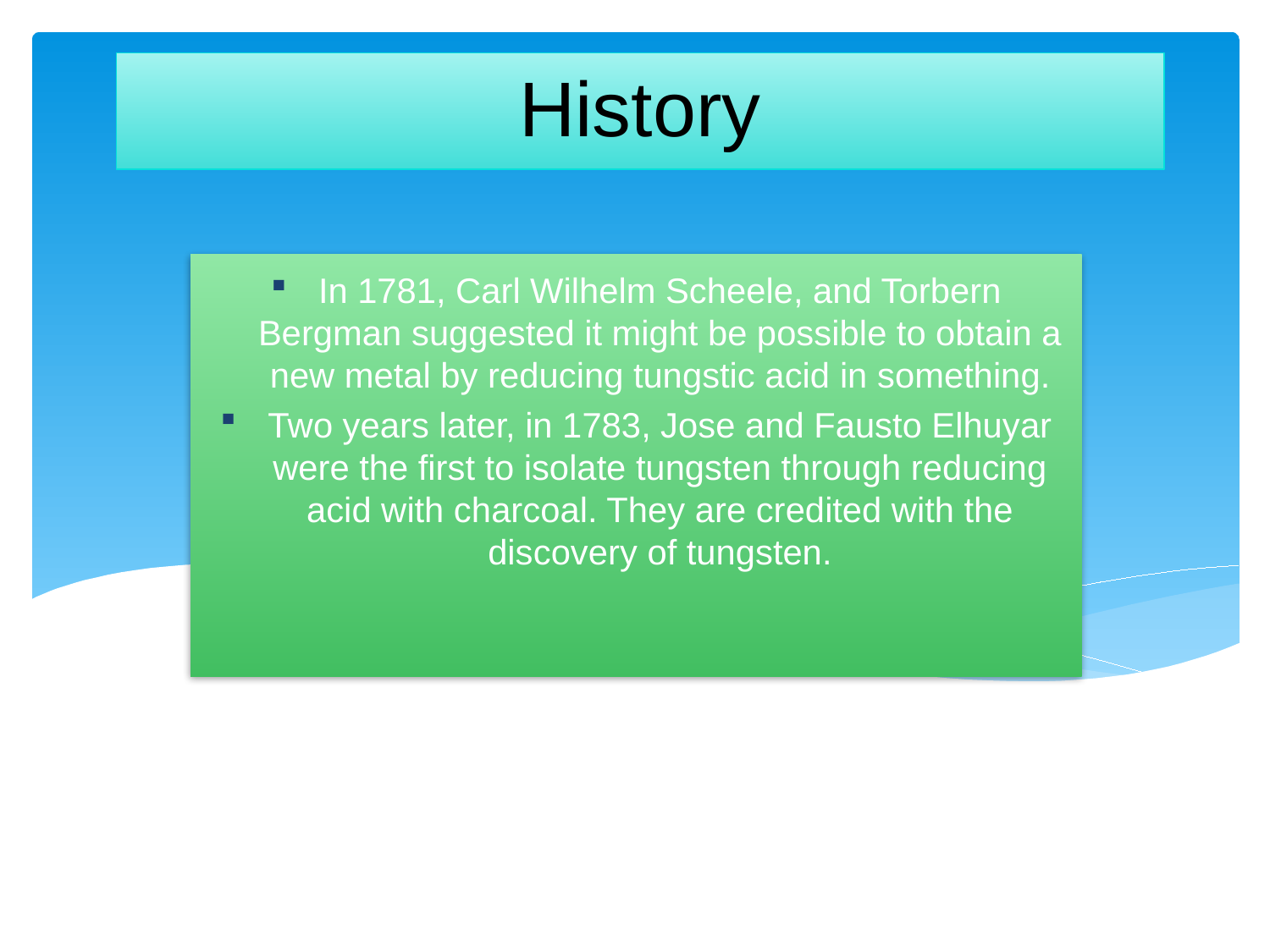

# History
In 1781, Carl Wilhelm Scheele, and Torbern Bergman suggested it might be possible to obtain a new metal by reducing tungstic acid in something.
Two years later, in 1783, Jose and Fausto Elhuyar were the first to isolate tungsten through reducing acid with charcoal. They are credited with the discovery of tungsten.